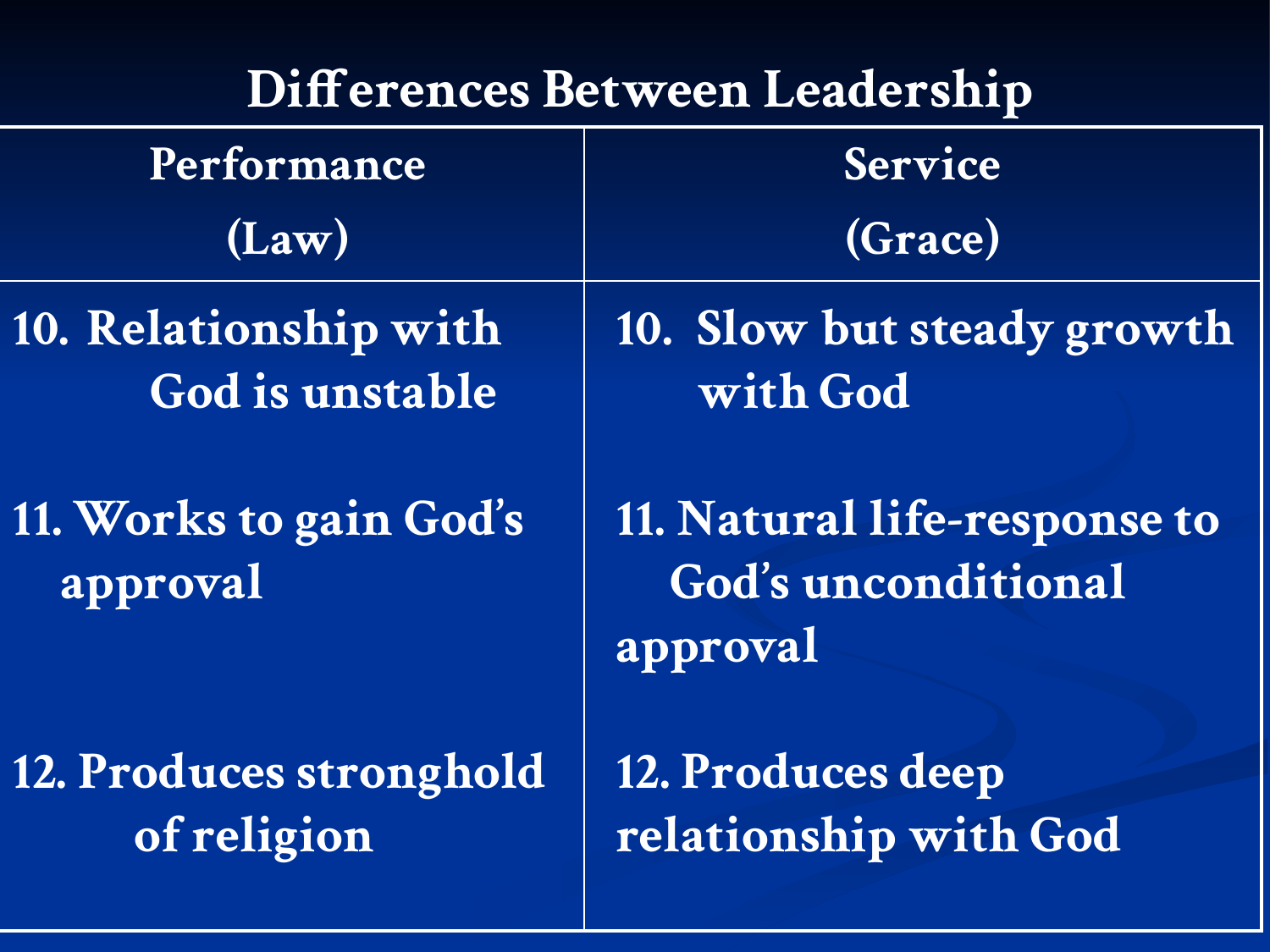

Differences Between Leadership
| Performance (Law) | Service (Grace) |
| --- | --- |
|  |  |
10.	 Relationship with  	 	 God is unstable

 Works to gain God’s 	approval

 Produces stronghold   	 of religion
10.	 Slow but steady growth 		 with God

 Natural life-response to
     God’s unconditional 	approval

 Produces deep 	relationship with God